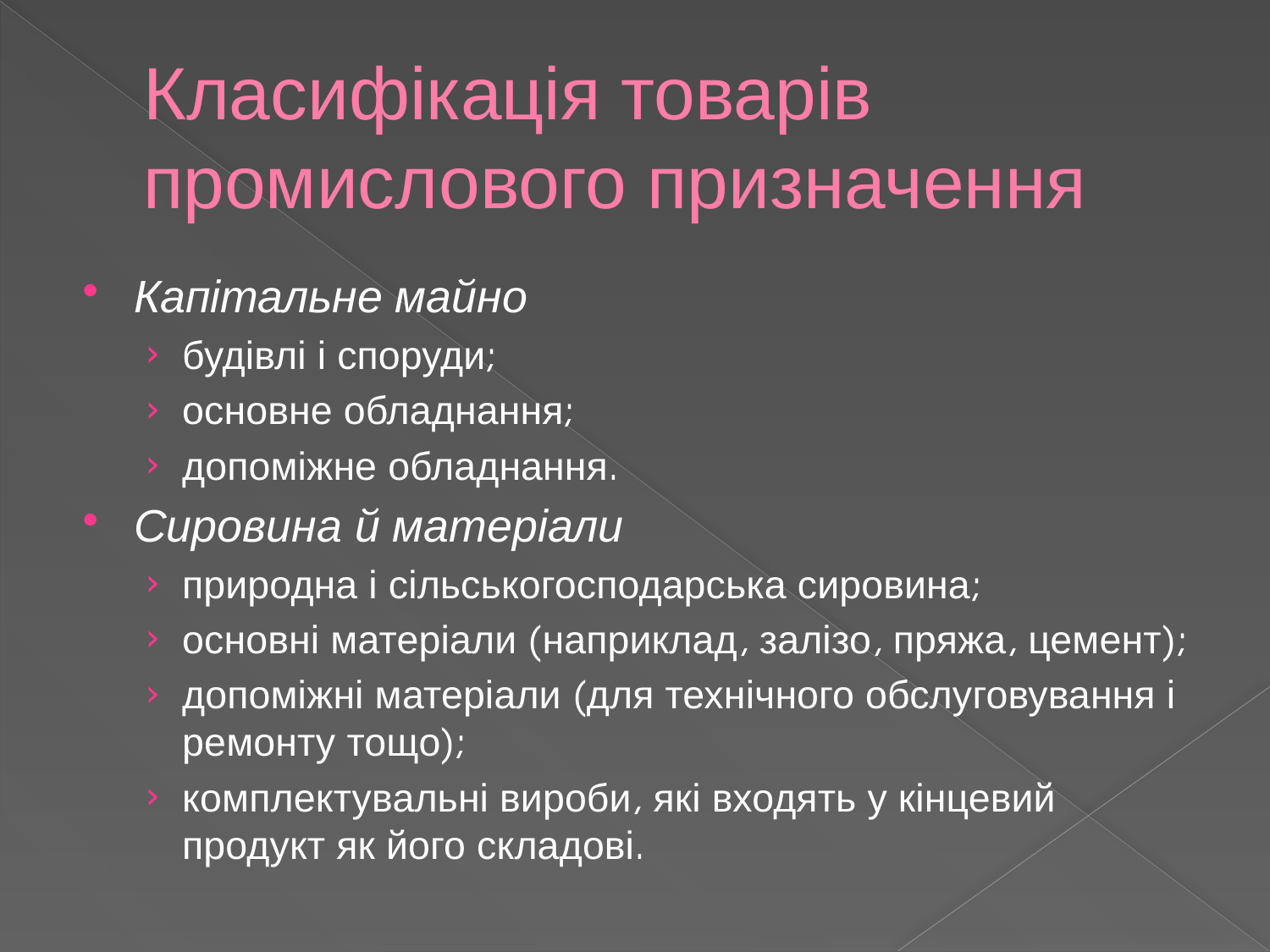

# Класифікація товарів промислового призначення
Капітальне майно
будівлі і споруди;
основне обладнання;
допоміжне обладнання.
Сировина й матеріали
природна і сільськогосподарська сировина;
основні матеріали (наприклад, залізо, пряжа, цемент);
допоміжні матеріали (для технічного обслуговування і ремонту тощо);
комплектувальні вироби, які входять у кінцевий продукт як його складові.